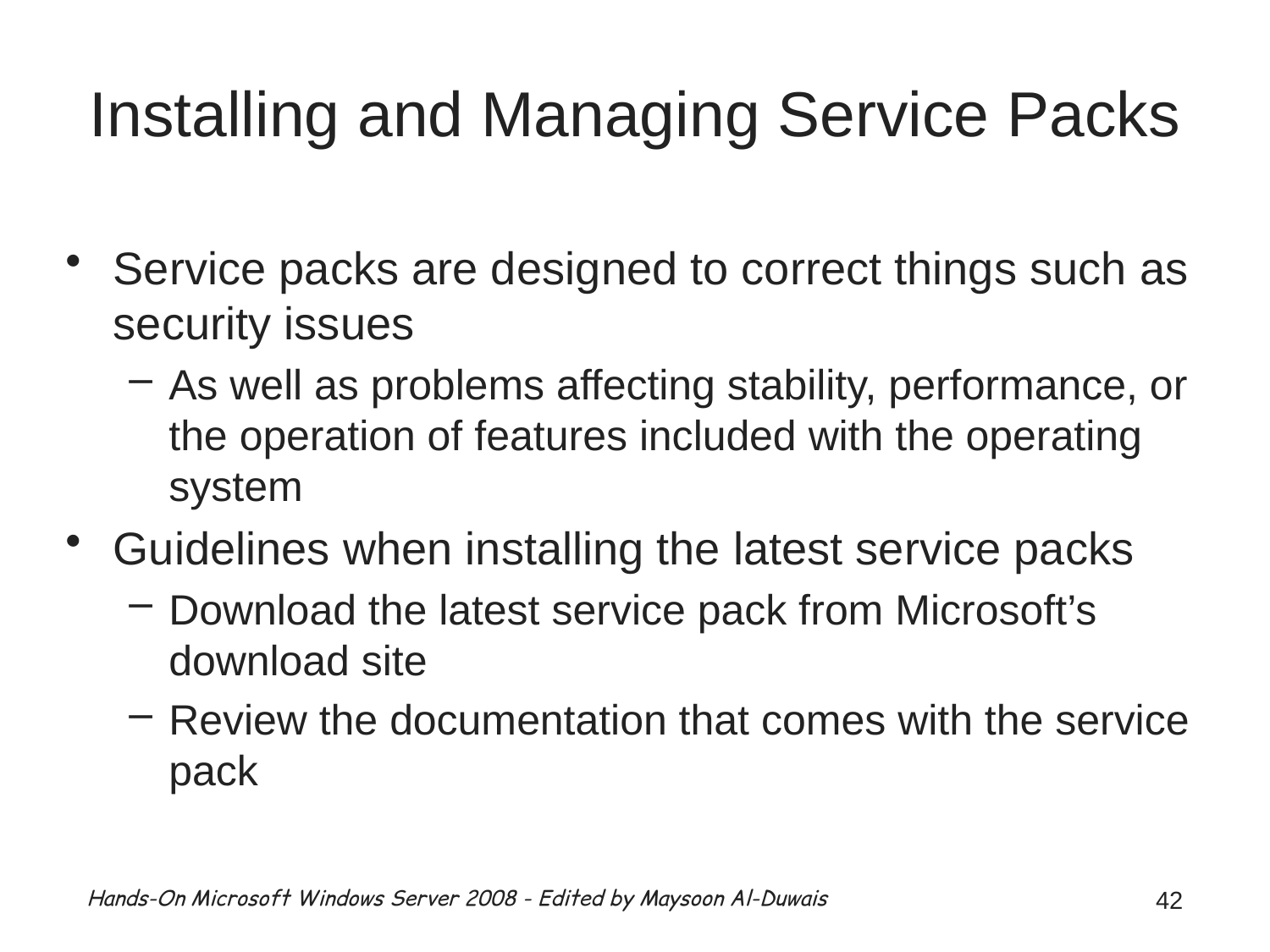

# Installing and Managing Service Packs
Service packs are designed to correct things such as security issues
As well as problems affecting stability, performance, or the operation of features included with the operating system
Guidelines when installing the latest service packs
Download the latest service pack from Microsoft’s download site
Review the documentation that comes with the service pack
Hands-On Microsoft Windows Server 2008 - Edited by Maysoon Al-Duwais
42